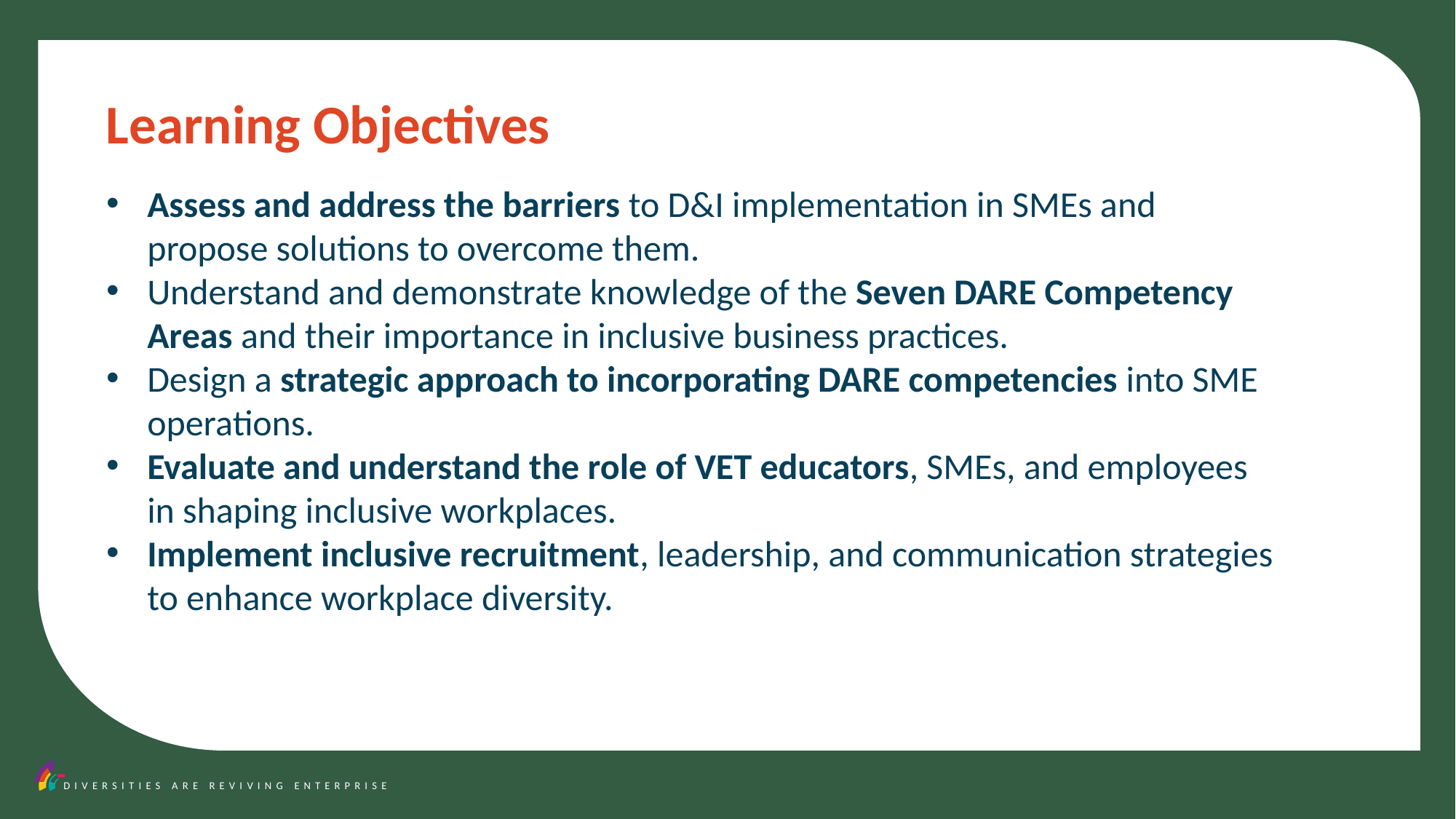

Learning Objectives
Assess and address the barriers to D&I implementation in SMEs and propose solutions to overcome them.
Understand and demonstrate knowledge of the Seven DARE Competency Areas and their importance in inclusive business practices.
Design a strategic approach to incorporating DARE competencies into SME operations.
Evaluate and understand the role of VET educators, SMEs, and employees in shaping inclusive workplaces.
Implement inclusive recruitment, leadership, and communication strategies to enhance workplace diversity.